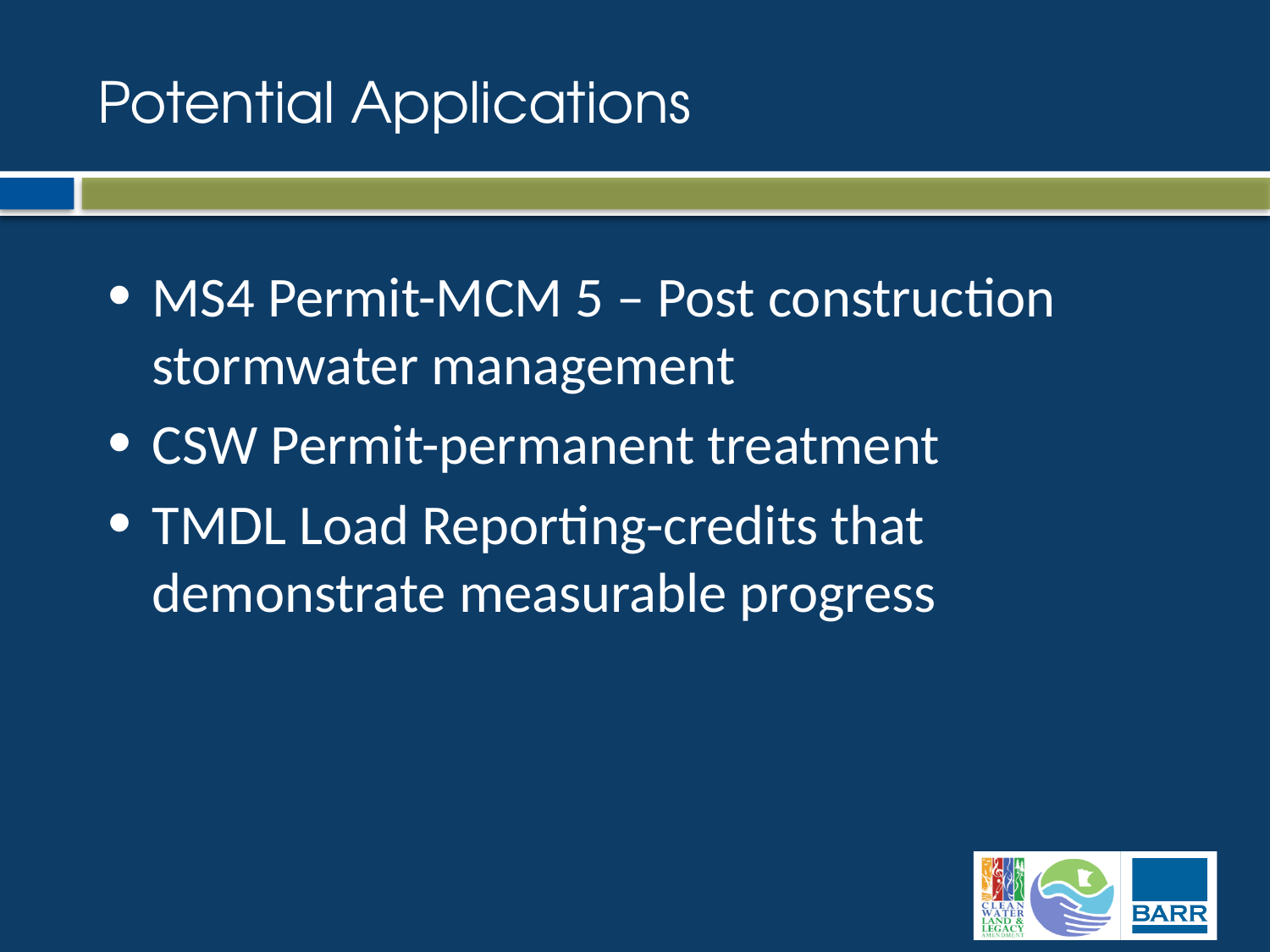

# Potential Applications
MS4 Permit-MCM 5 – Post construction stormwater management
CSW Permit-permanent treatment
TMDL Load Reporting-credits that demonstrate measurable progress